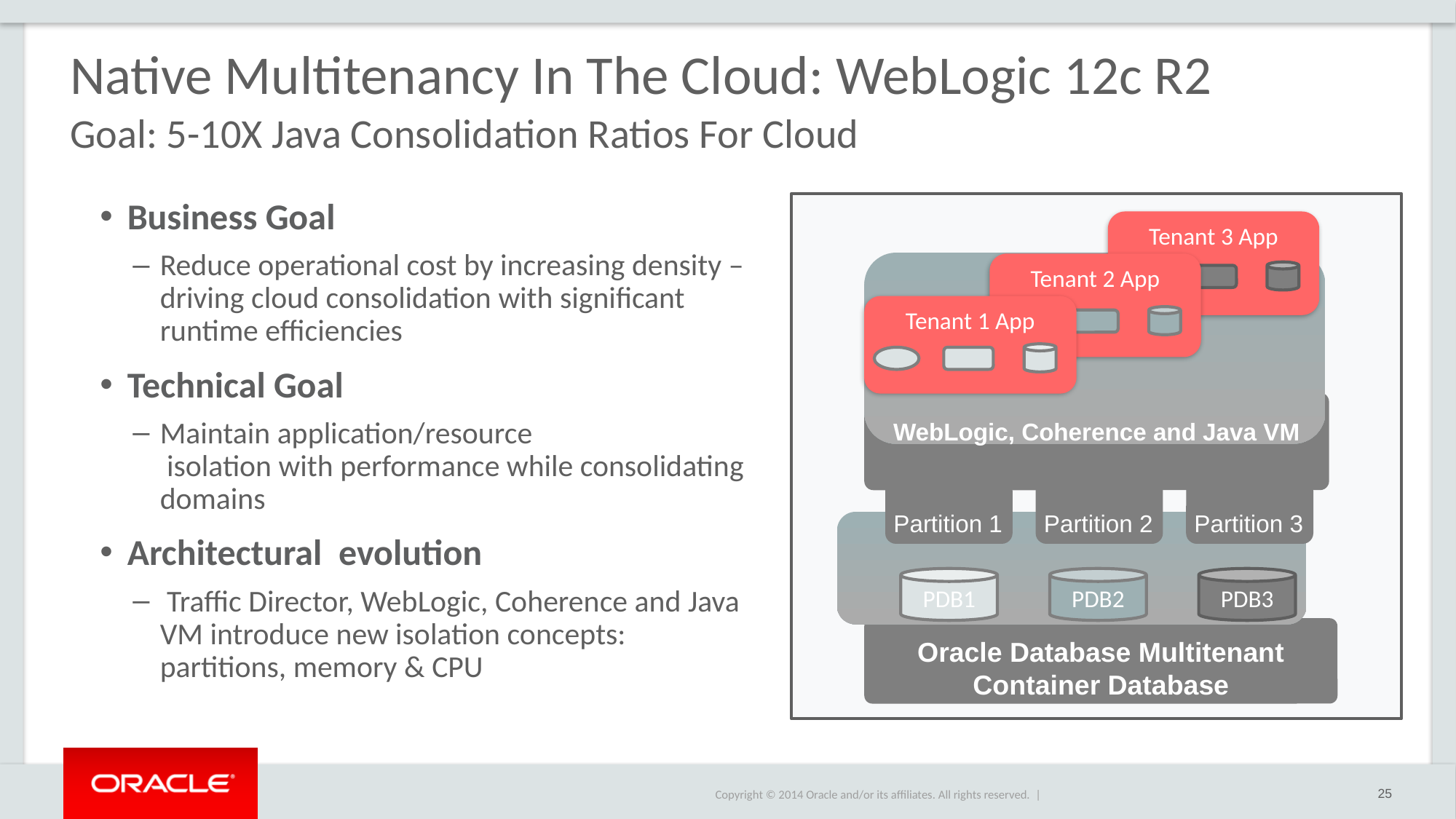

Native Multitenancy In The Cloud: WebLogic 12c R2
Goal: 5-10X Java Consolidation Ratios For Cloud

Tenant 3 App

Tenant 2 App

Tenant 1 App

WebLogic, Coherence and Java VM

Partition 1

Partition 2

Partition 3

PDB1
PDB2
PDB3

Oracle Database Multitenant
Container Database
Business Goal
Reduce operational cost by increasing density – driving cloud consolidation with significant runtime efficiencies
Technical Goal
Maintain application/resource
 isolation with performance while consolidating domains
Architectural  evolution
 Traffic Director, WebLogic, Coherence and Java VM introduce new isolation concepts: partitions, memory & CPU

25